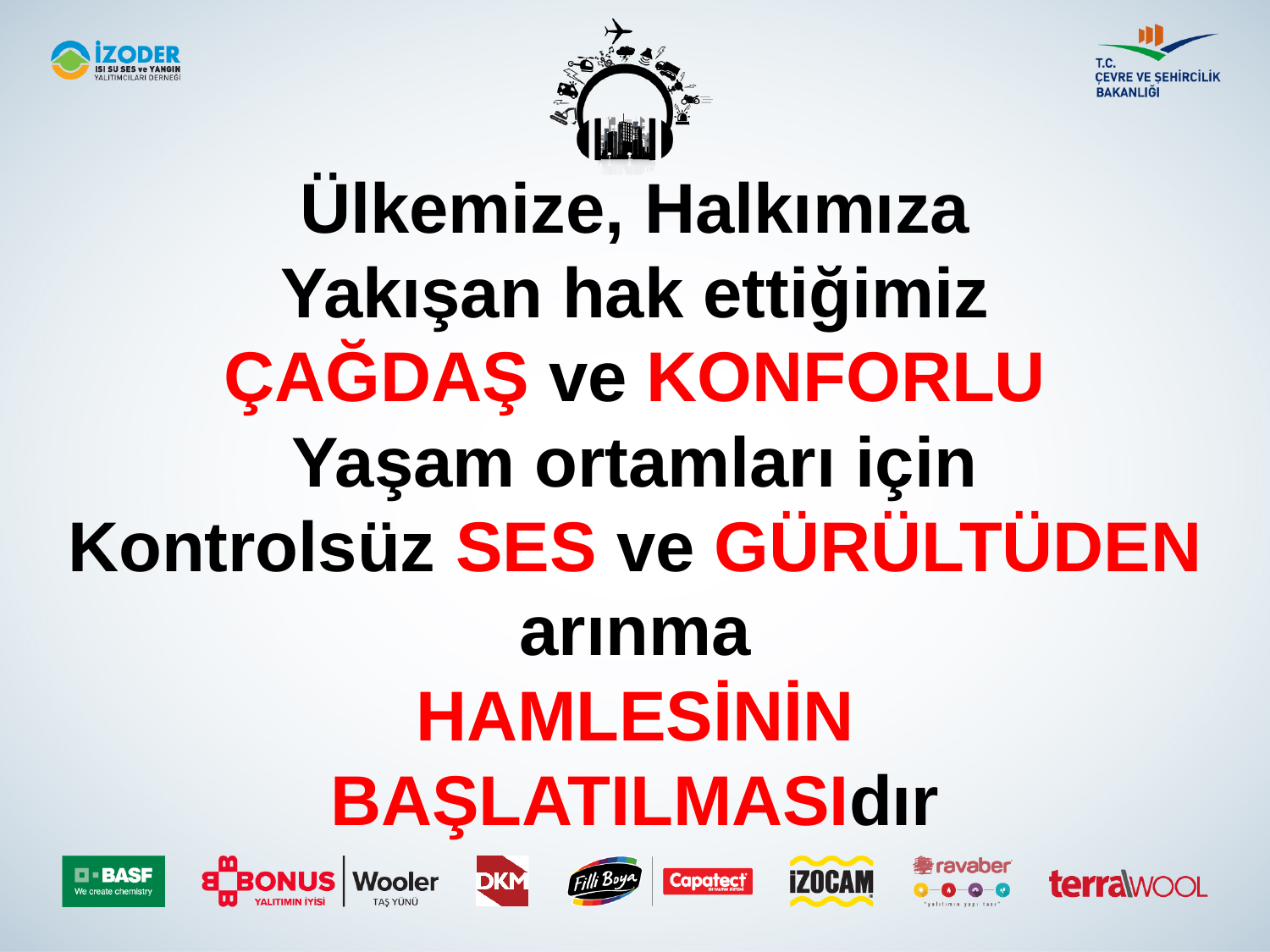

Ülkemize, Halkımıza
Yakışan hak ettiğimiz
ÇAĞDAŞ ve KONFORLU
Yaşam ortamları için
Kontrolsüz SES ve GÜRÜLTÜDEN
arınma
HAMLESİNİN
BAŞLATILMASIdır